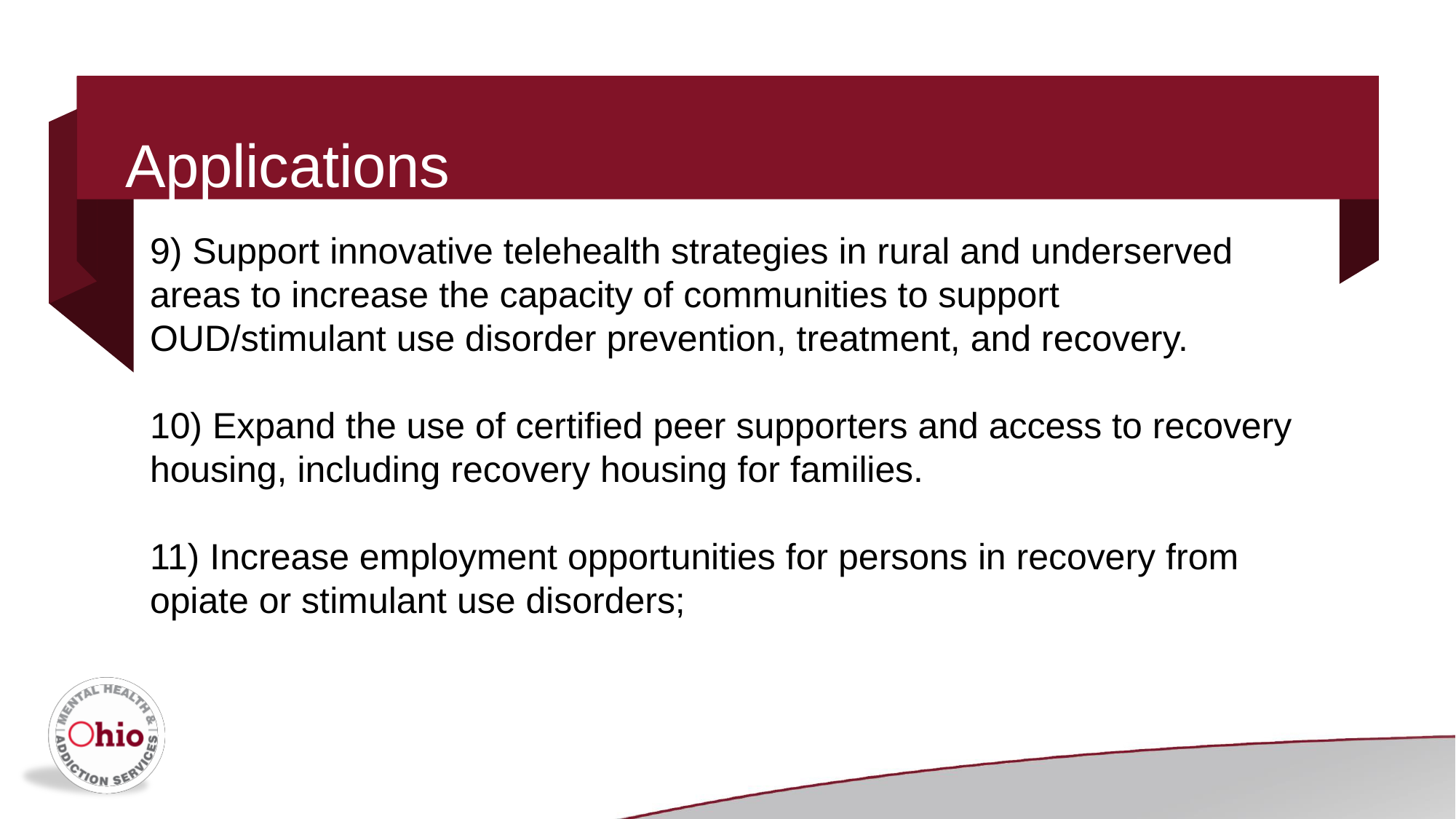

Applications

9) Support innovative telehealth strategies in rural and underserved areas to increase the capacity of communities to support OUD/stimulant use disorder prevention, treatment, and recovery.

10) Expand the use of certified peer supporters and access to recovery housing, including recovery housing for families.

11) Increase employment opportunities for persons in recovery from opiate or stimulant use disorders;